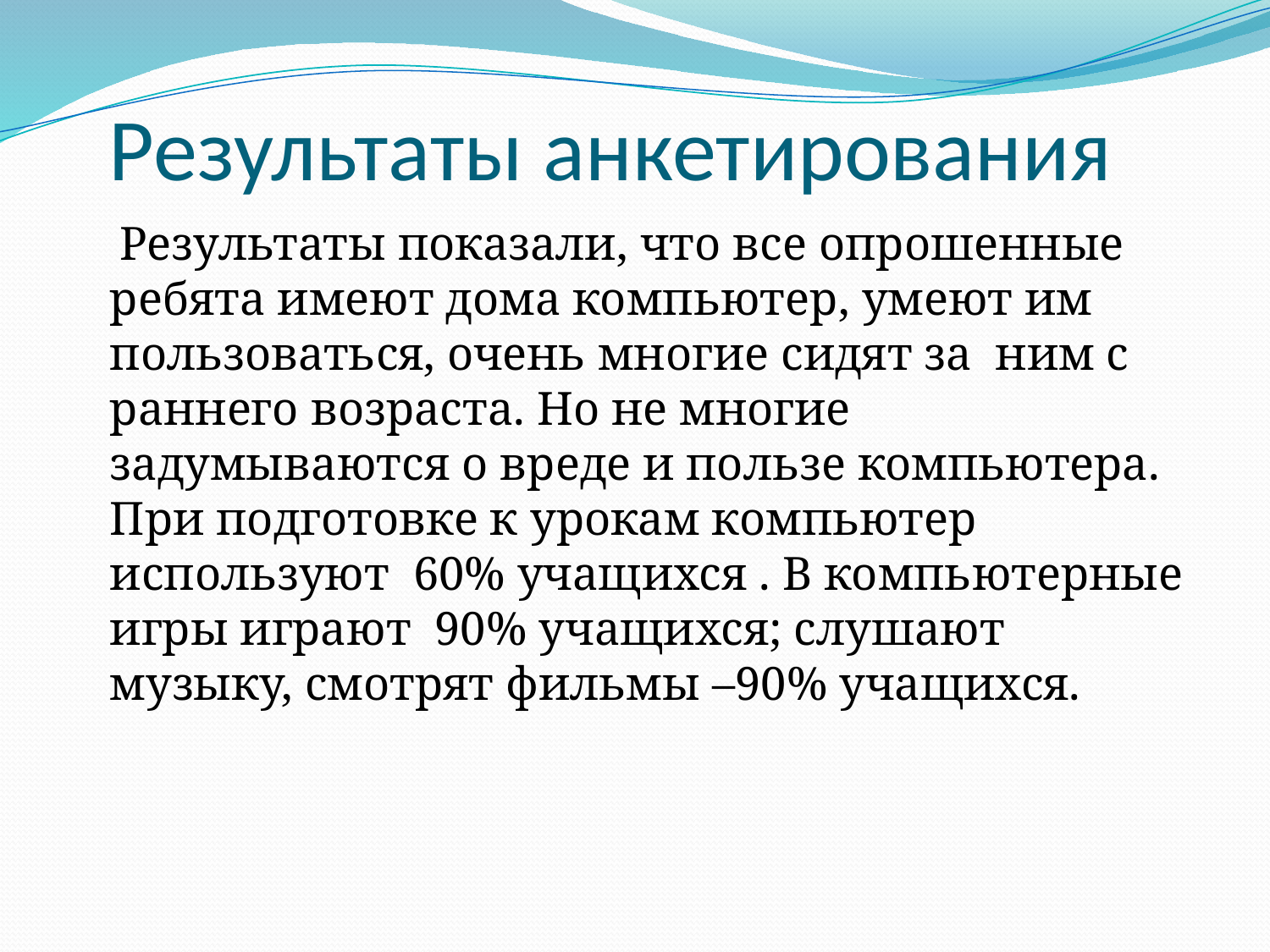

# Результаты анкетирования
    Результаты показали, что все опрошенные ребята имеют дома компьютер, умеют им пользоваться, очень многие сидят за  ним с раннего возраста. Но не многие задумываются о вреде и пользе компьютера. При подготовке к урокам компьютер используют  60% учащихся . В компьютерные игры играют  90% учащихся; слушают музыку, смотрят фильмы –90% учащихся.

### Chart:

| Category | есть ли у вас дома компьютер |
|---|---|
| Есть | 29.0 |
| нет | 1.0 |